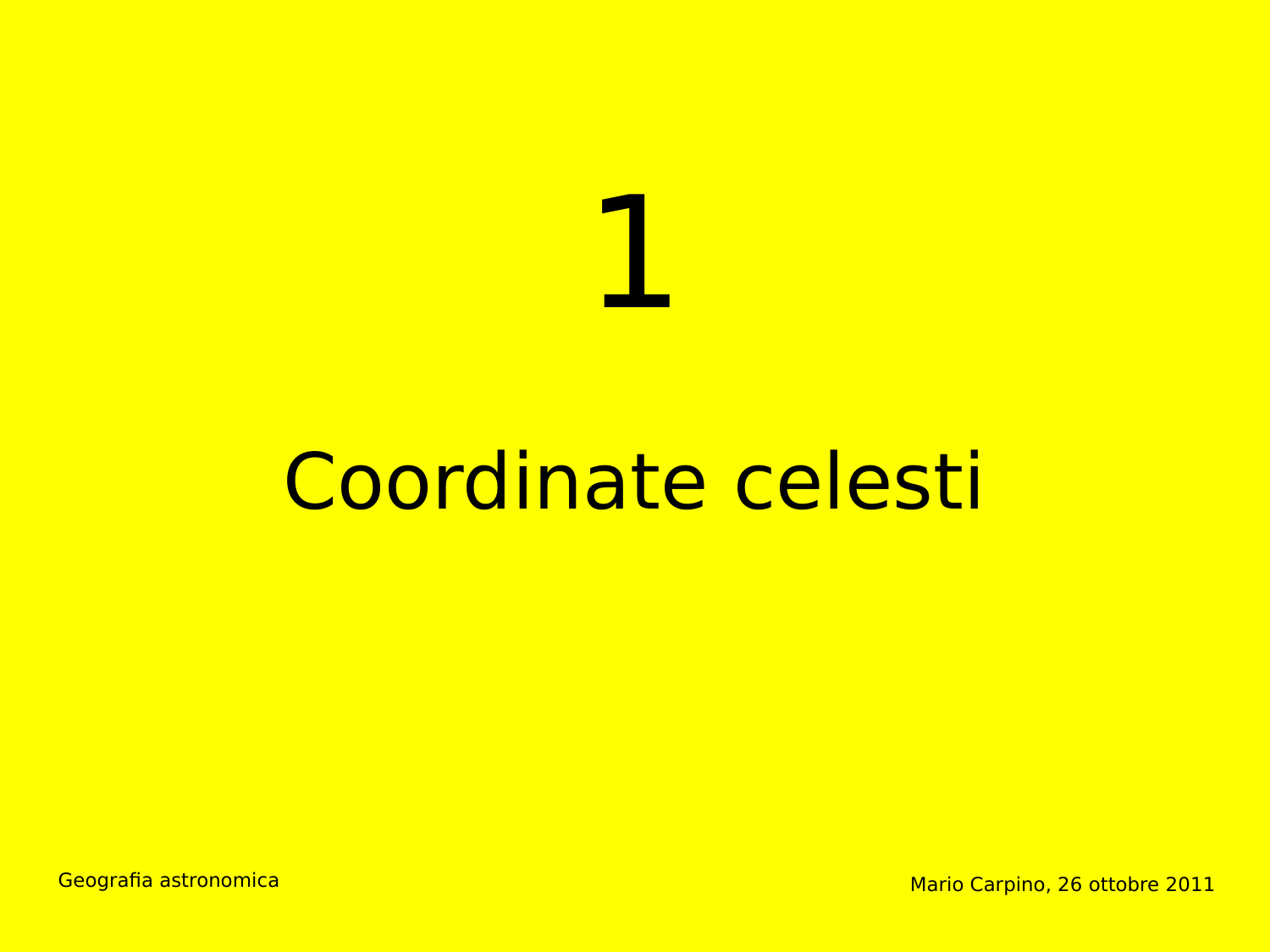

1

Coordinate celesti
Geografia astronomica
Mario Carpino, 26 ottobre 2011